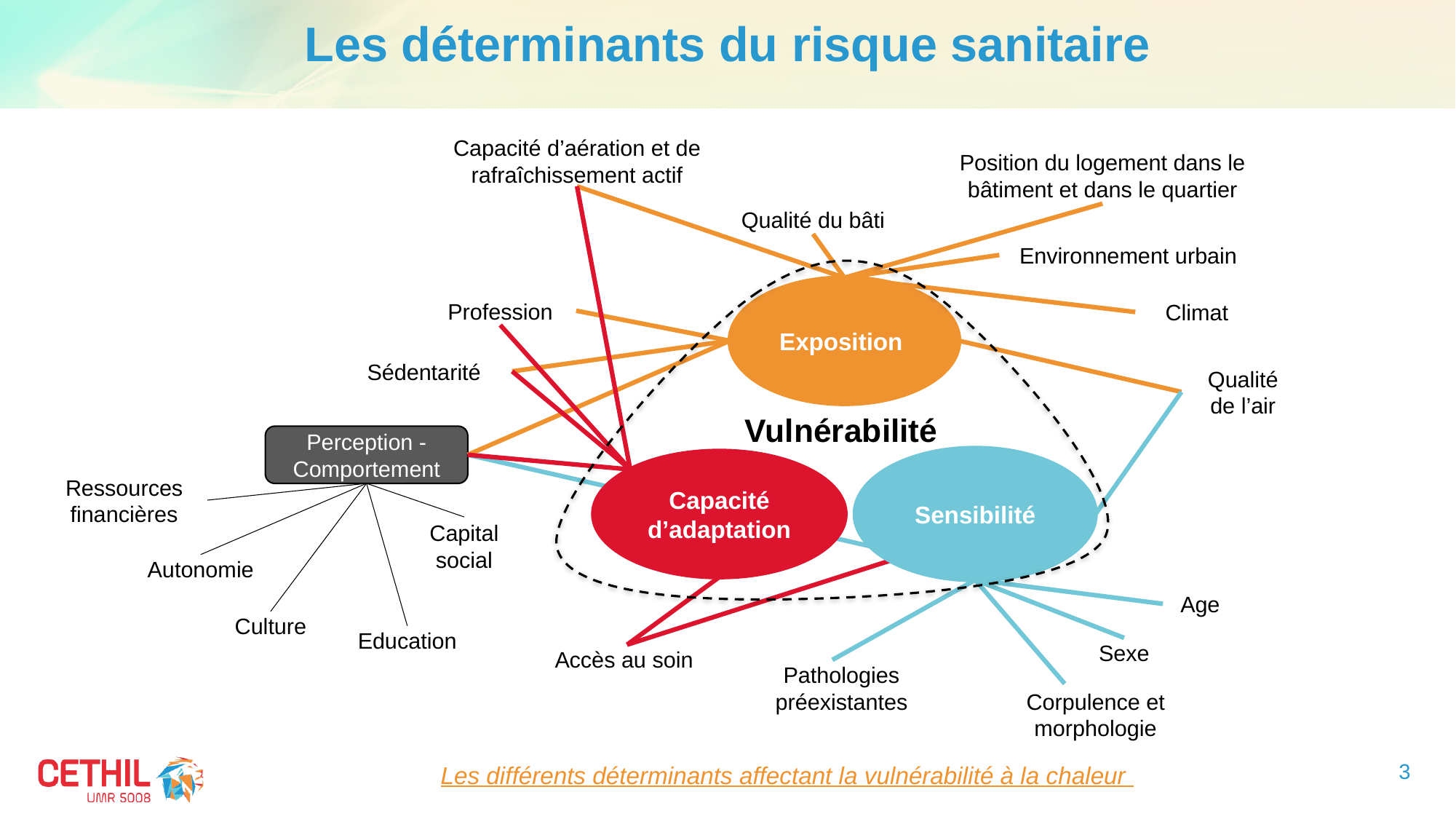

Les déterminants du risque sanitaire
Capacité d’aération et de rafraîchissement actif
Position du logement dans le bâtiment et dans le quartier
Qualité du bâti
Environnement urbain

Exposition
Sensibilité
Capacité d’adaptation
Profession
Climat
Sédentarité
Qualité de l’air
Vulnérabilité
Perception - Comportement
Ressources financières
Capital social
Autonomie
Age
Culture
Education
Sexe
Accès au soin
Pathologies préexistantes
Corpulence et morphologie
3
Les différents déterminants affectant la vulnérabilité à la chaleur